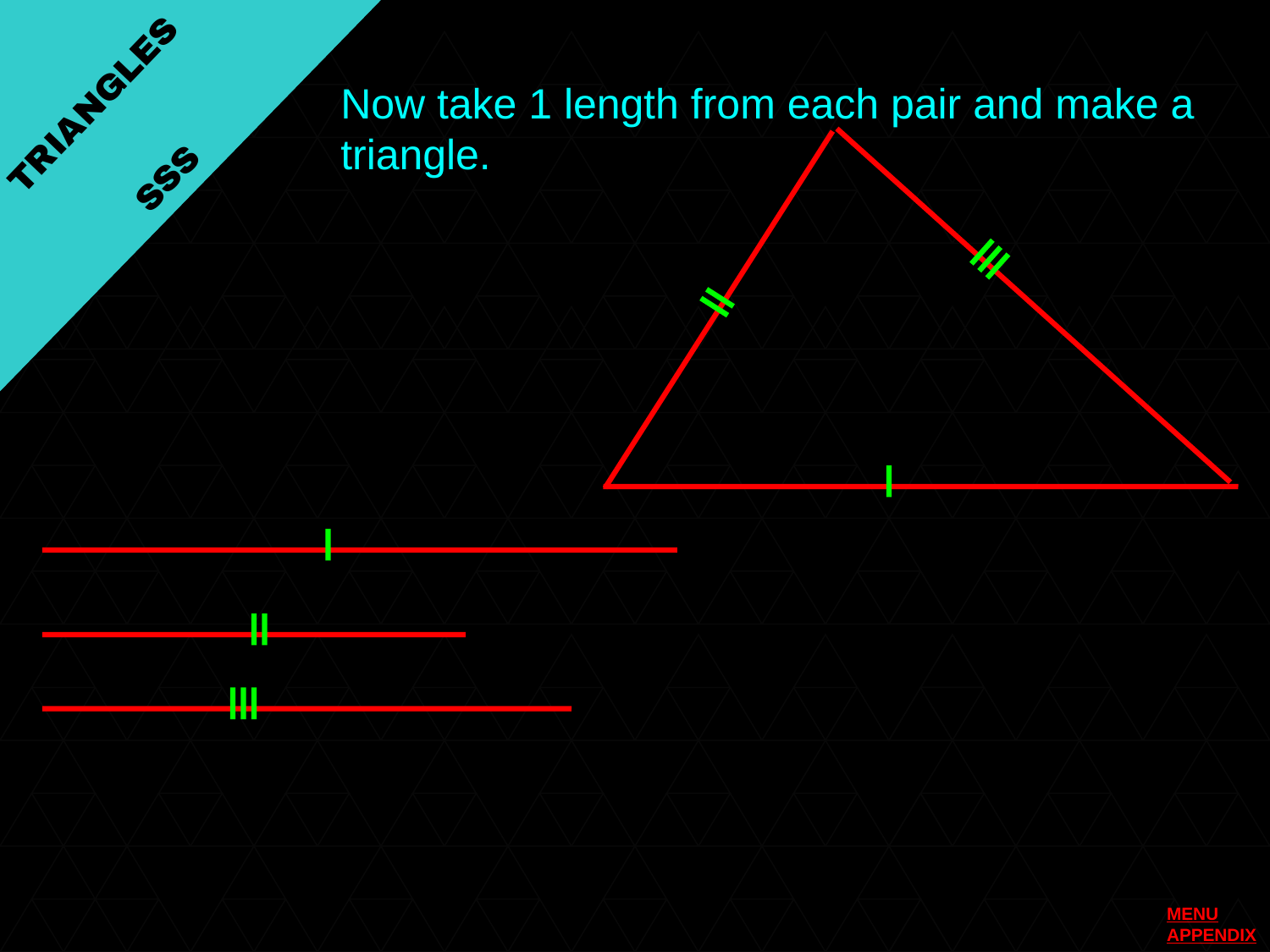

Now take 1 length from each pair and make a triangle.
TRIANGLES
SSS

MENU
APPENDIX